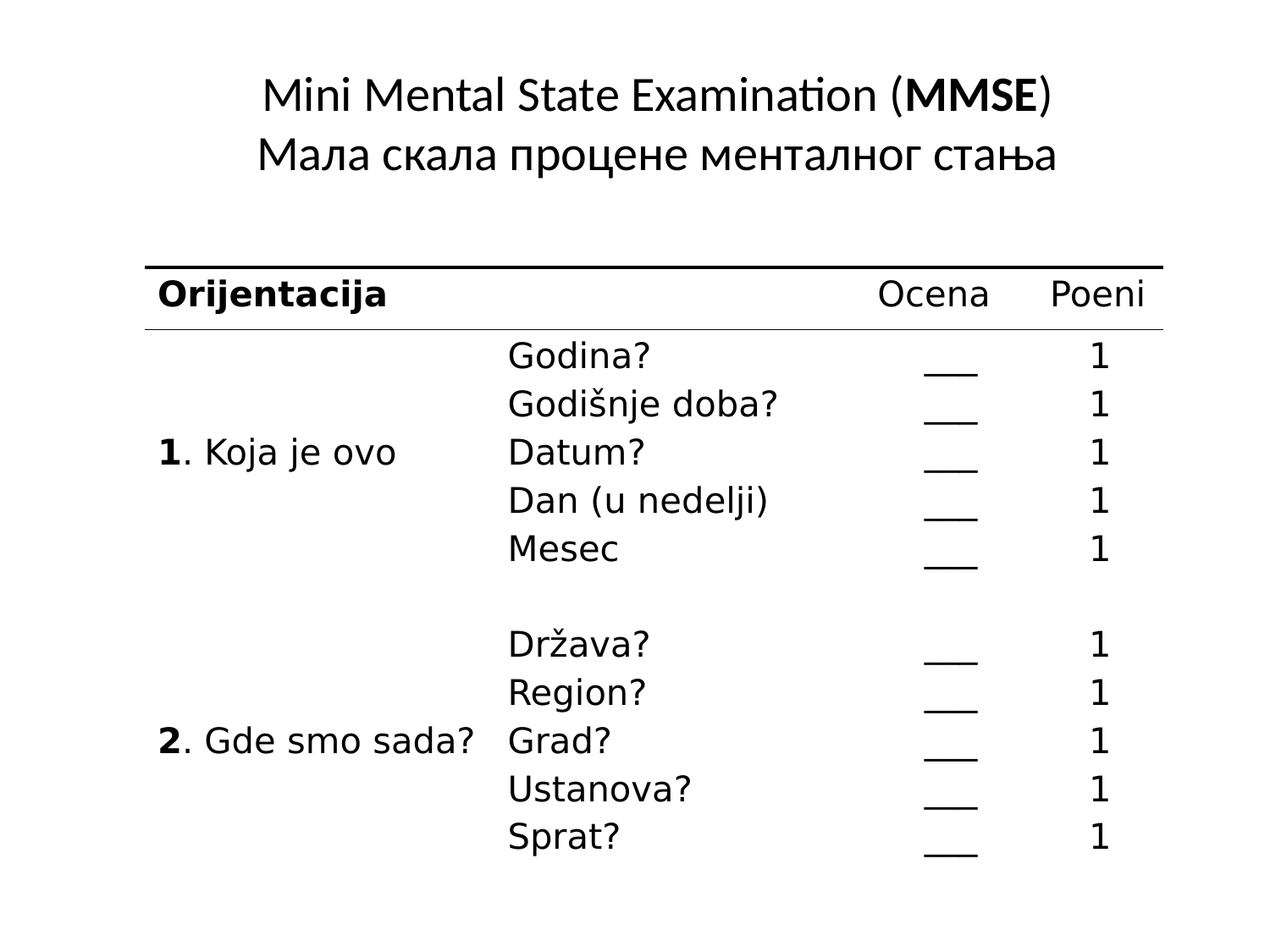

Mini Mental State Examination (MMSE)
Мала скала процене менталног стања
| Orijentacija |  | Ocena | Poeni |
| --- | --- | --- | --- |
| 1. Koja je ovo 2. Gde smo sada? | Godina? Godišnje doba? Datum? Dan (u nedelji) Mesec Država? Region? Grad? Ustanova? Sprat? | \_\_\_ \_\_\_ \_\_\_ \_\_\_ \_\_\_ \_\_\_ \_\_\_ \_\_\_ \_\_\_ \_\_\_ | 1 1 1 1 1 1 1 1 1 1 |